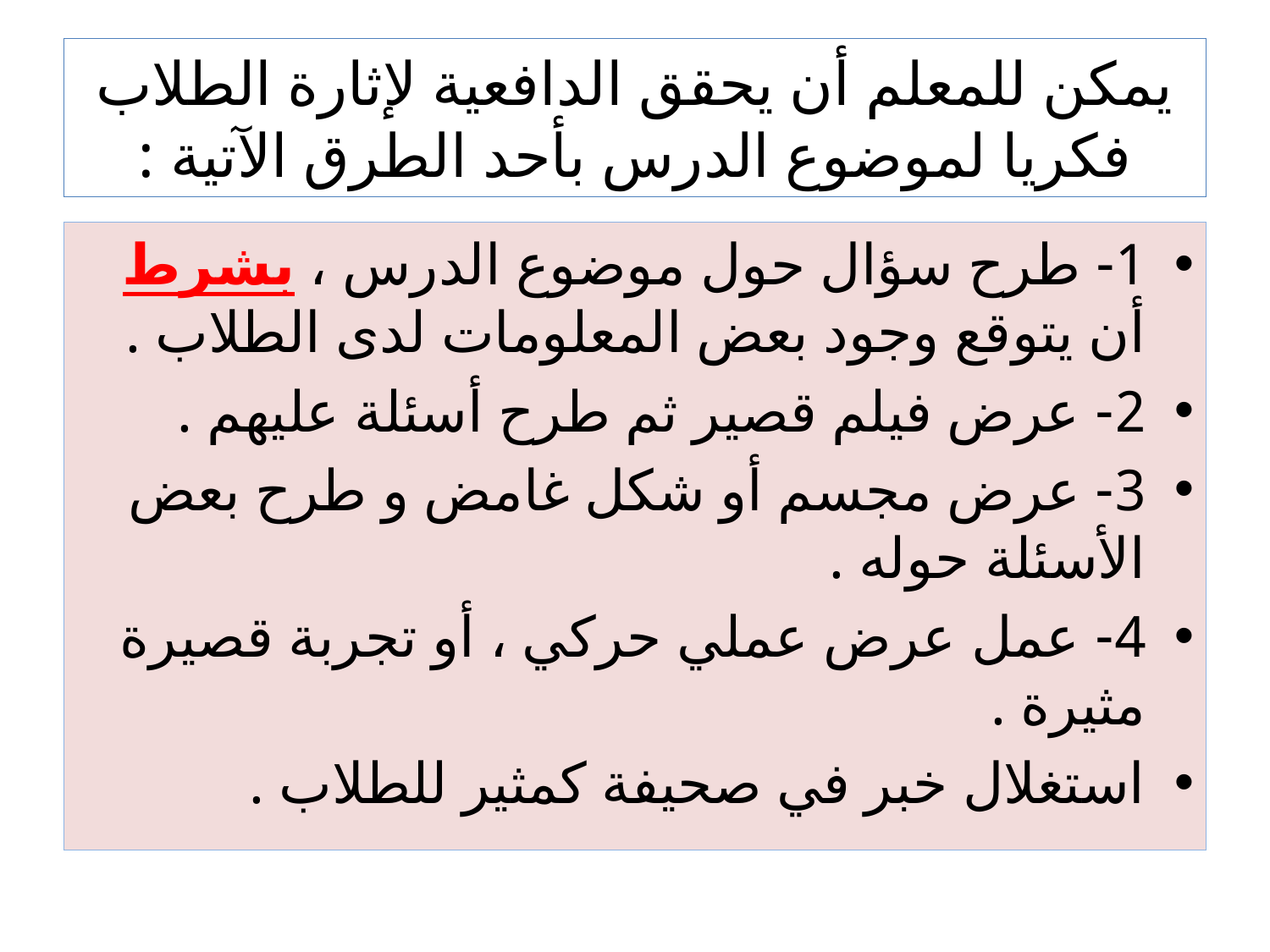

# يمكن للمعلم أن يحقق الدافعية لإثارة الطلاب فكريا لموضوع الدرس بأحد الطرق الآتية :
1- طرح سؤال حول موضوع الدرس ، بشرط أن يتوقع وجود بعض المعلومات لدى الطلاب .
2- عرض فيلم قصير ثم طرح أسئلة عليهم .
3- عرض مجسم أو شكل غامض و طرح بعض الأسئلة حوله .
4- عمل عرض عملي حركي ، أو تجربة قصيرة مثيرة .
استغلال خبر في صحيفة كمثير للطلاب .